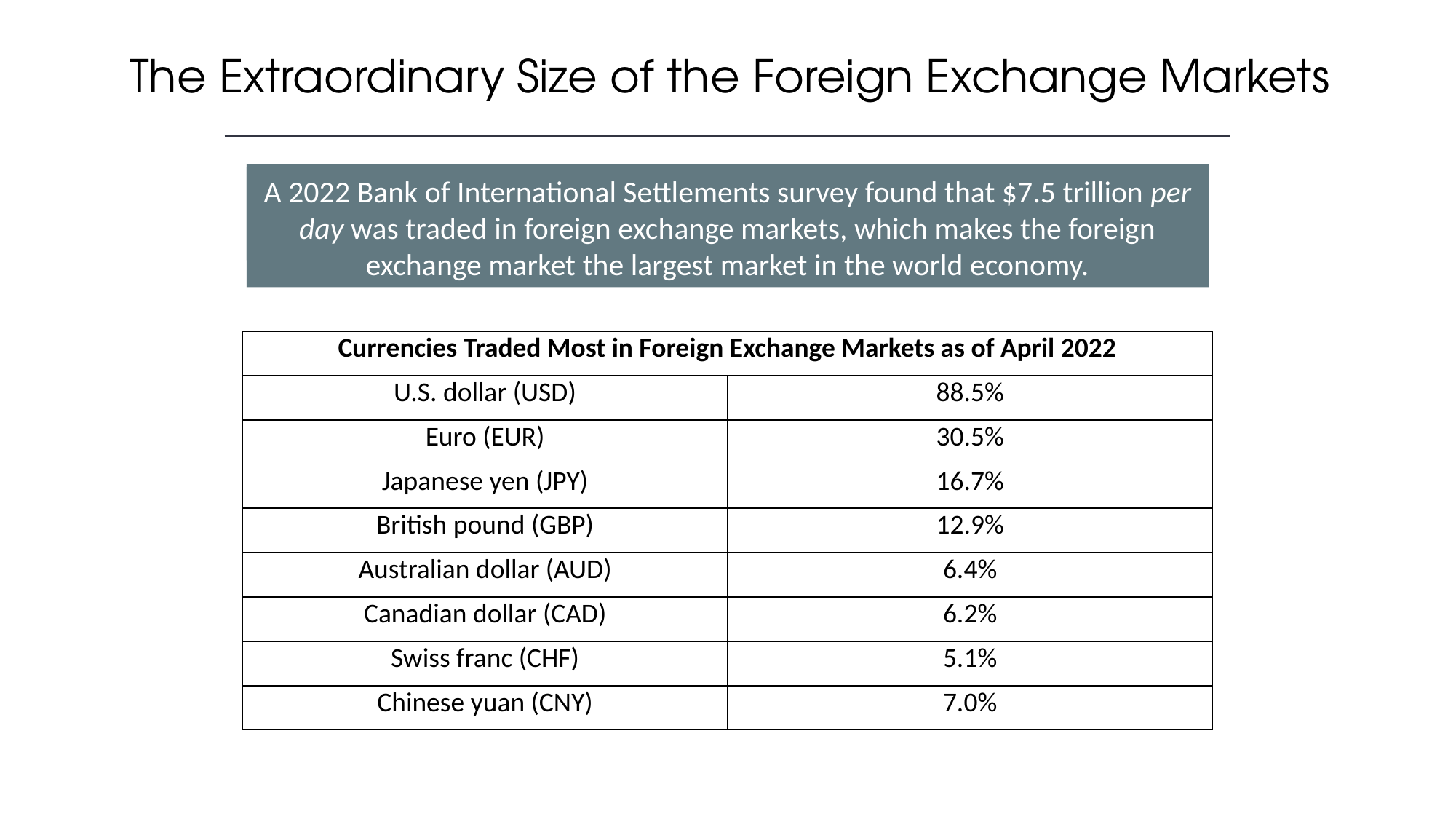

The Extraordinary Size of the Foreign Exchange Markets

A 2022 Bank of International Settlements survey found that $7.5 trillion per day was traded in foreign exchange markets, which makes the foreign exchange market the largest market in the world economy.
| Currencies Traded Most in Foreign Exchange Markets as of April 2022 |  |
| --- | --- |
| U.S. dollar (USD) | 88.5% |
| Euro (EUR) | 30.5% |
| Japanese yen (JPY) | 16.7% |
| British pound (GBP) | 12.9% |
| Australian dollar (AUD) | 6.4% |
| Canadian dollar (CAD) | 6.2% |
| Swiss franc (CHF) | 5.1% |
| Chinese yuan (CNY) | 7.0% |